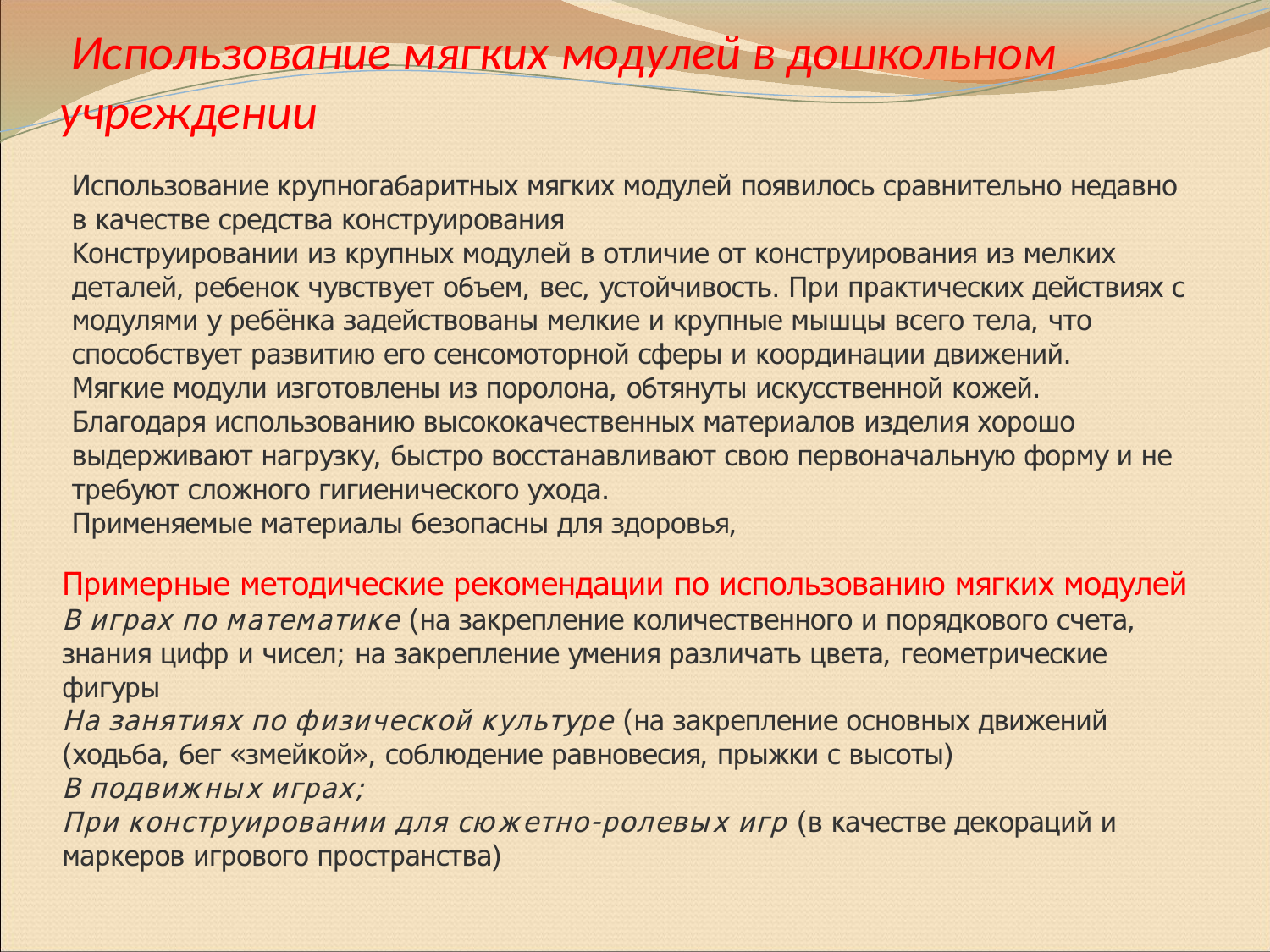

# Использование мягких модулей в дошкольном учреждении
Использование крупногабаритных мягких модулей появилось сравнительно недавно в качестве средства конструирования
Конструировании из крупных модулей в отличие от конструирования из мелких деталей, ребенок чувствует объем, вес, устойчивость. При практических действиях с модулями у ребёнка задействованы мелкие и крупные мышцы всего тела, что способствует развитию его сенсомоторной сферы и координации движений.
Мягкие модули изготовлены из поролона, обтянуты искусственной кожей.
Благодаря использованию высококачественных материалов изделия хорошо выдерживают нагрузку, быстро восстанавливают свою первоначальную форму и не требуют сложного гигиенического ухода.
Применяемые материалы безопасны для здоровья,

Примерные методические рекомендации по использованию мягких модулей
В играх по математике (на закрепление количественного и порядкового счета, знания цифр и чисел; на закрепление умения различать цвета, геометрические фигуры
На занятиях по физической культуре (на закрепление основных движений (ходьба, бег «змейкой», соблюдение равновесия, прыжки с высоты)
В подвижных играх;
При конструировании для сюжетно-ролевых игр (в качестве декораций и маркеров игрового пространства)